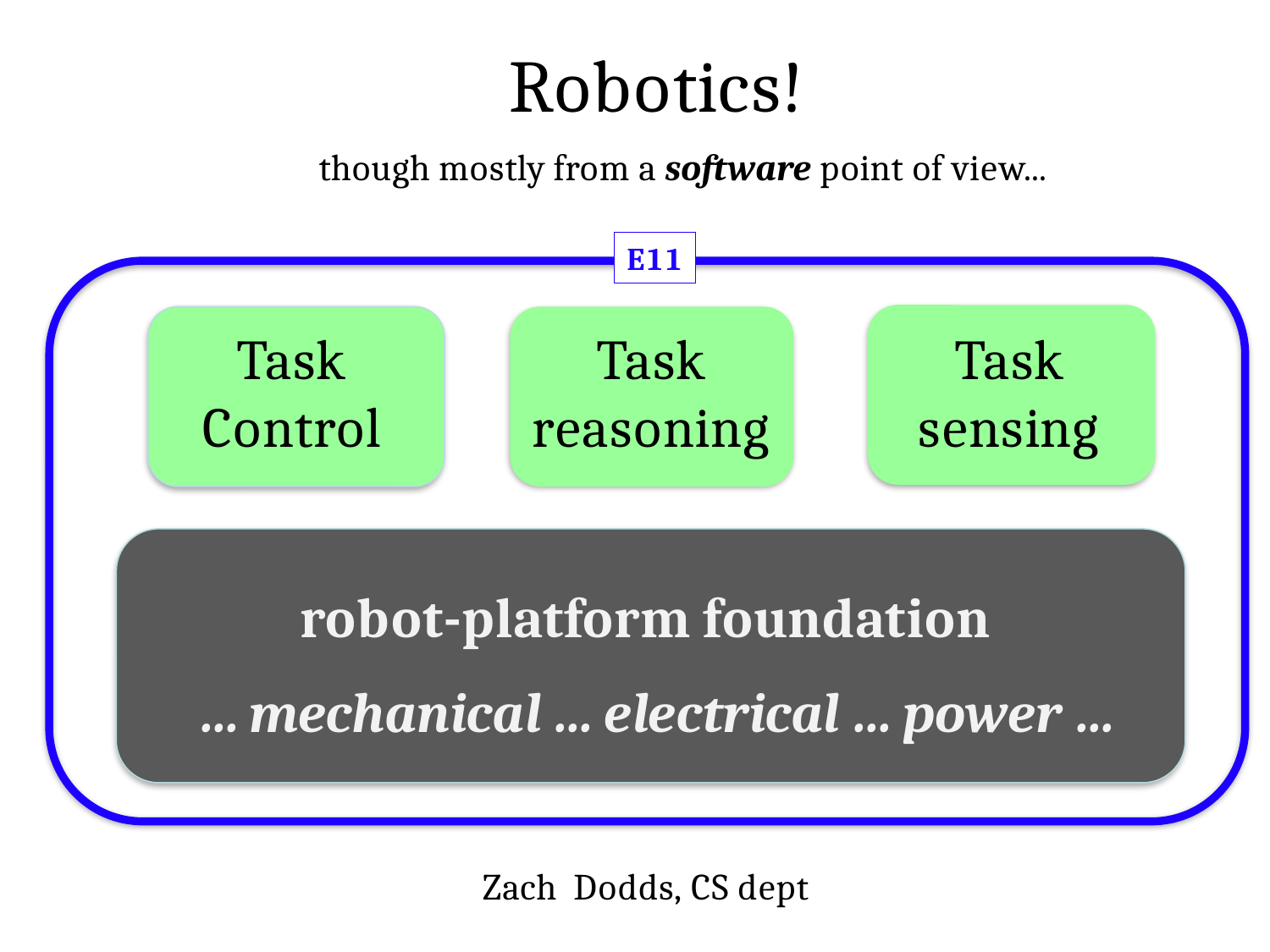

Robotics!
though mostly from a software point of view...
E11

Task Control
Task reasoning
Task sensing

robot-platform foundation
... mechanical ... electrical ... power ...
Zach  Dodds, CS dept